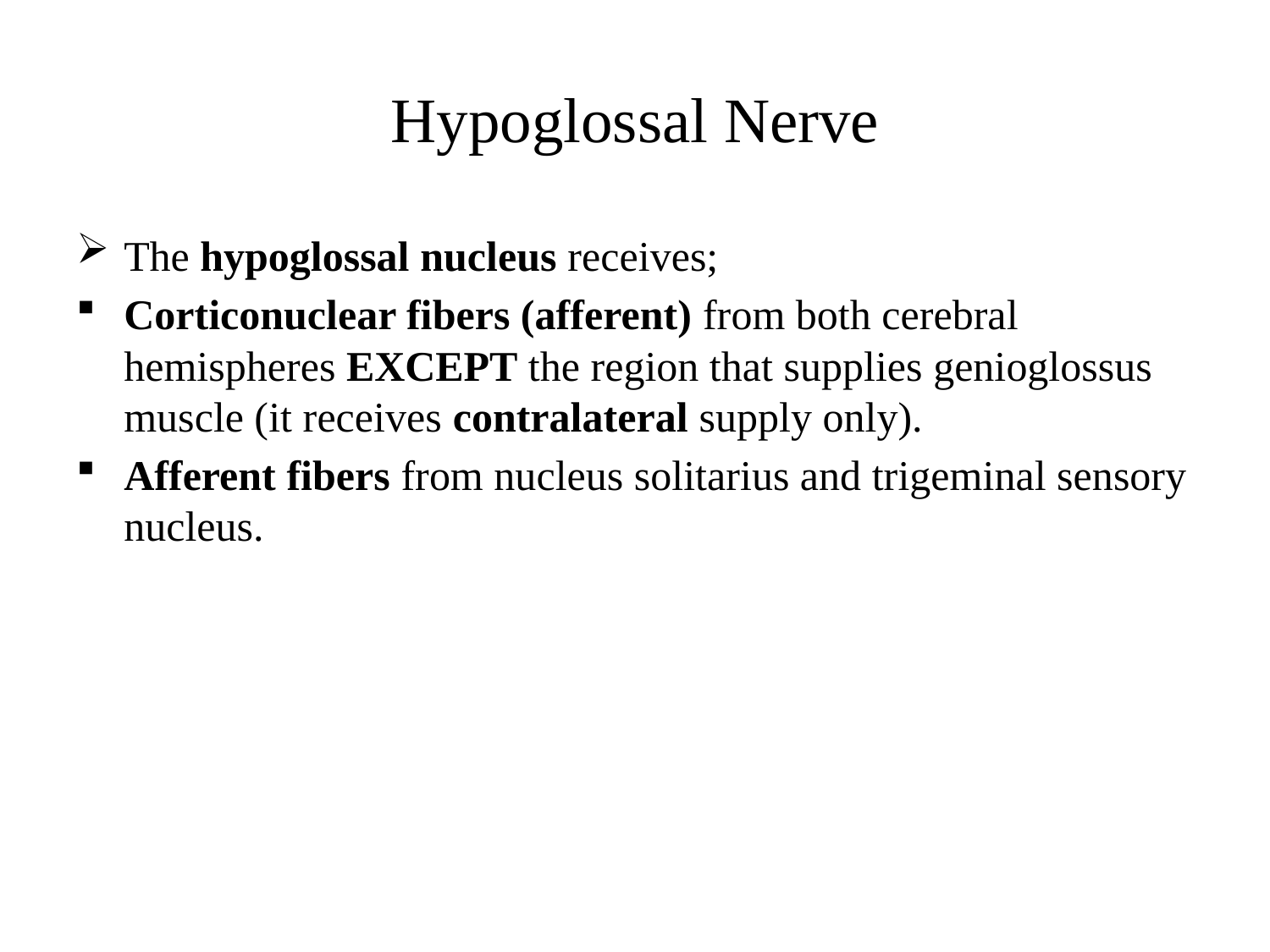

# Hypoglossal Nerve
The hypoglossal nucleus receives;
Corticonuclear fibers (afferent) from both cerebral hemispheres EXCEPT the region that supplies genioglossus muscle (it receives contralateral supply only).
Afferent fibers from nucleus solitarius and trigeminal sensory nucleus.